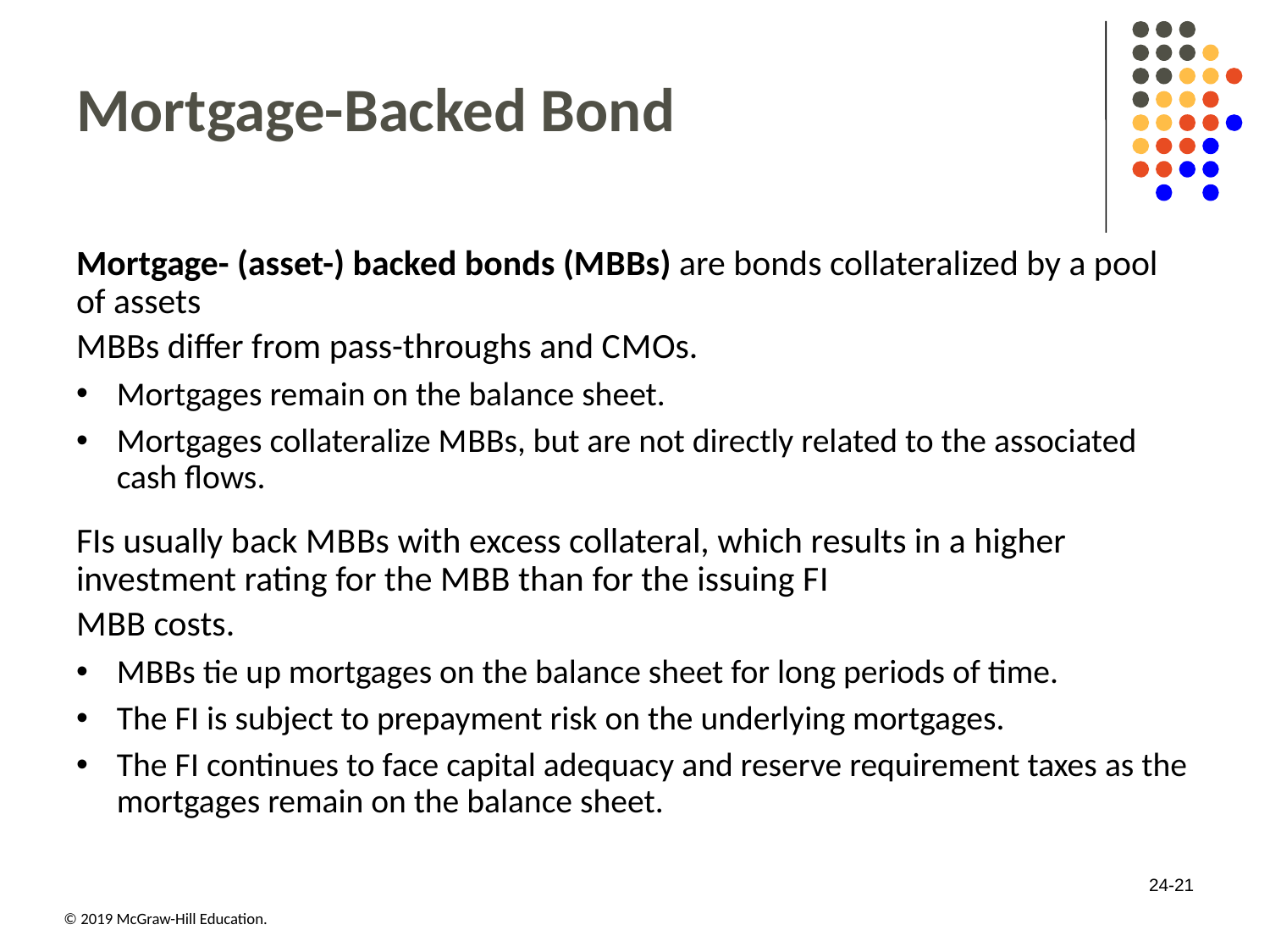

# Mortgage-Backed Bond
Mortgage- (asset-) backed bonds (M B Bs) are bonds collateralized by a pool of assets
M B Bs differ from pass-throughs and C M Os.
Mortgages remain on the balance sheet.
Mortgages collateralize M B Bs, but are not directly related to the associated cash flows.
FIs usually back M B Bs with excess collateral, which results in a higher investment rating for the M B B than for the issuing F I
M B B costs.
M B Bs tie up mortgages on the balance sheet for long periods of time.
The F I is subject to prepayment risk on the underlying mortgages.
The F I continues to face capital adequacy and reserve requirement taxes as the mortgages remain on the balance sheet.
24-21